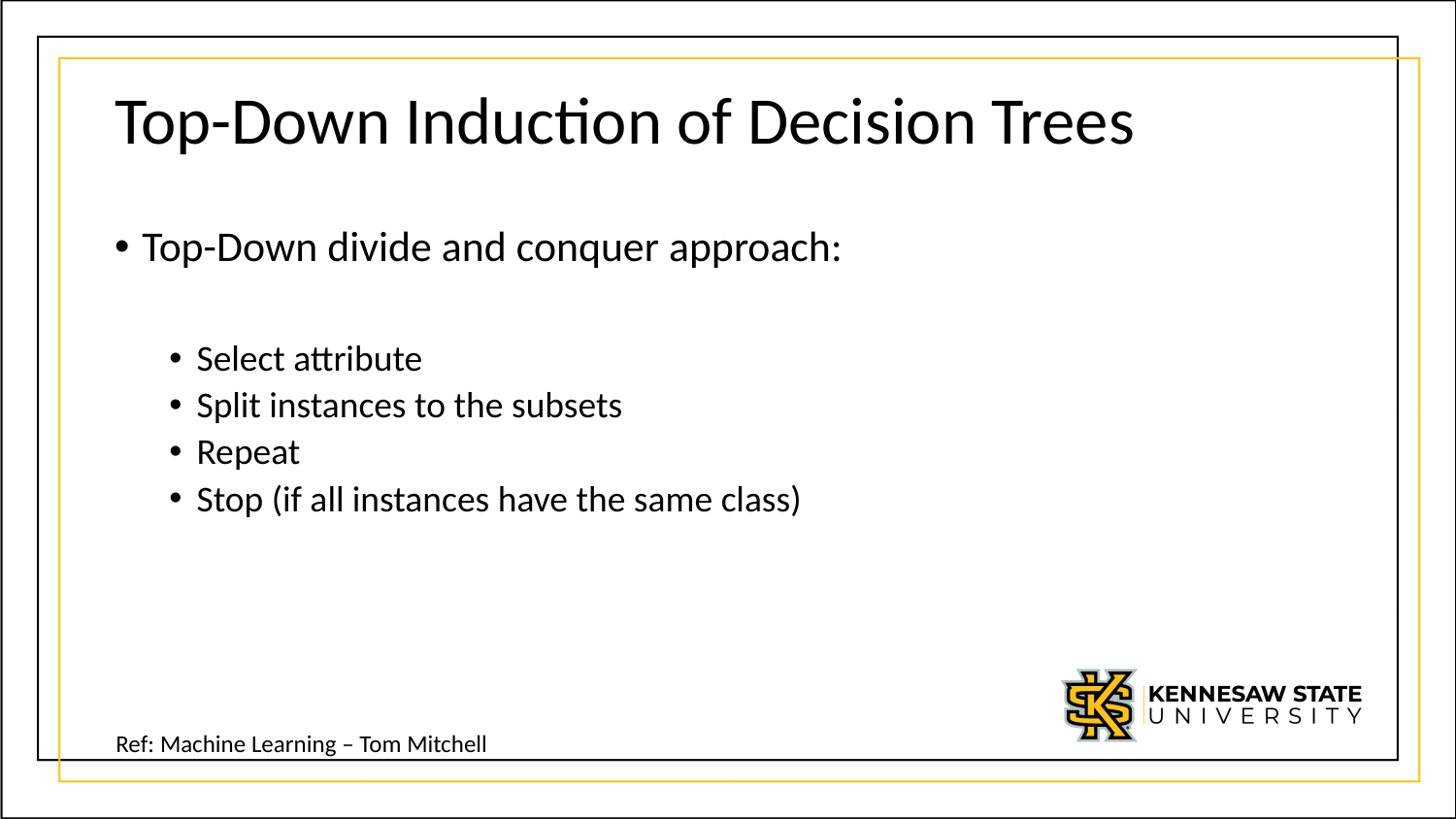

# Top-Down Induction of Decision Trees
Top-Down divide and conquer approach:

Select attribute
Split instances to the subsets
Repeat
Stop (if all instances have the same class)
Ref: Machine Learning – Tom Mitchell